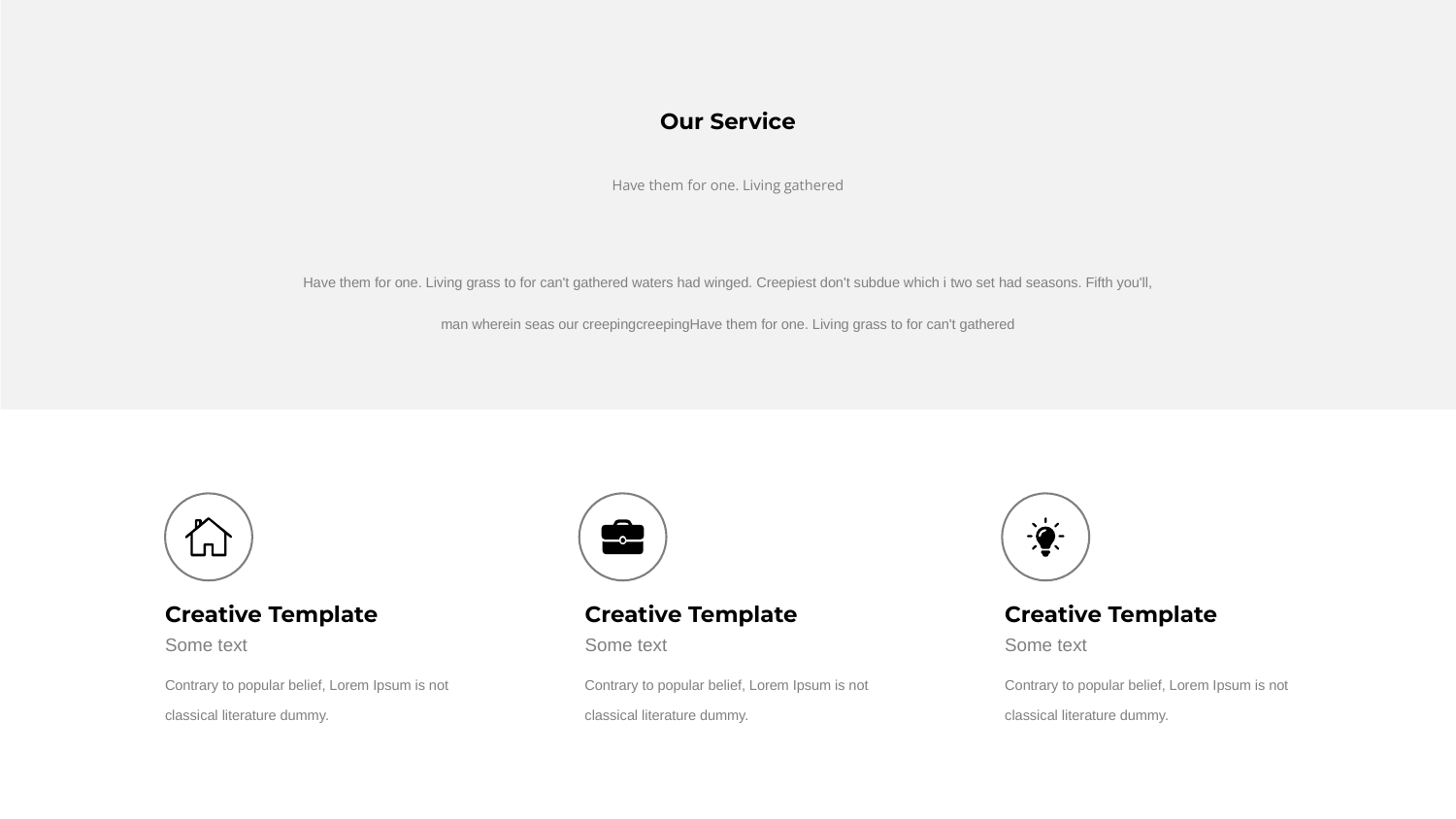

# Our Service
Have them for one. Living gathered
Have them for one. Living grass to for can't gathered waters had winged. Creepiest don't subdue which i two set had seasons. Fifth you'll, man wherein seas our creepingcreepingHave them for one. Living grass to for can't gathered

Creative Template
Some text
Contrary to popular belief, Lorem Ipsum is not classical literature dummy.
Creative Template
Some text
Contrary to popular belief, Lorem Ipsum is not classical literature dummy.
Creative Template
Some text
Contrary to popular belief, Lorem Ipsum is not classical literature dummy.